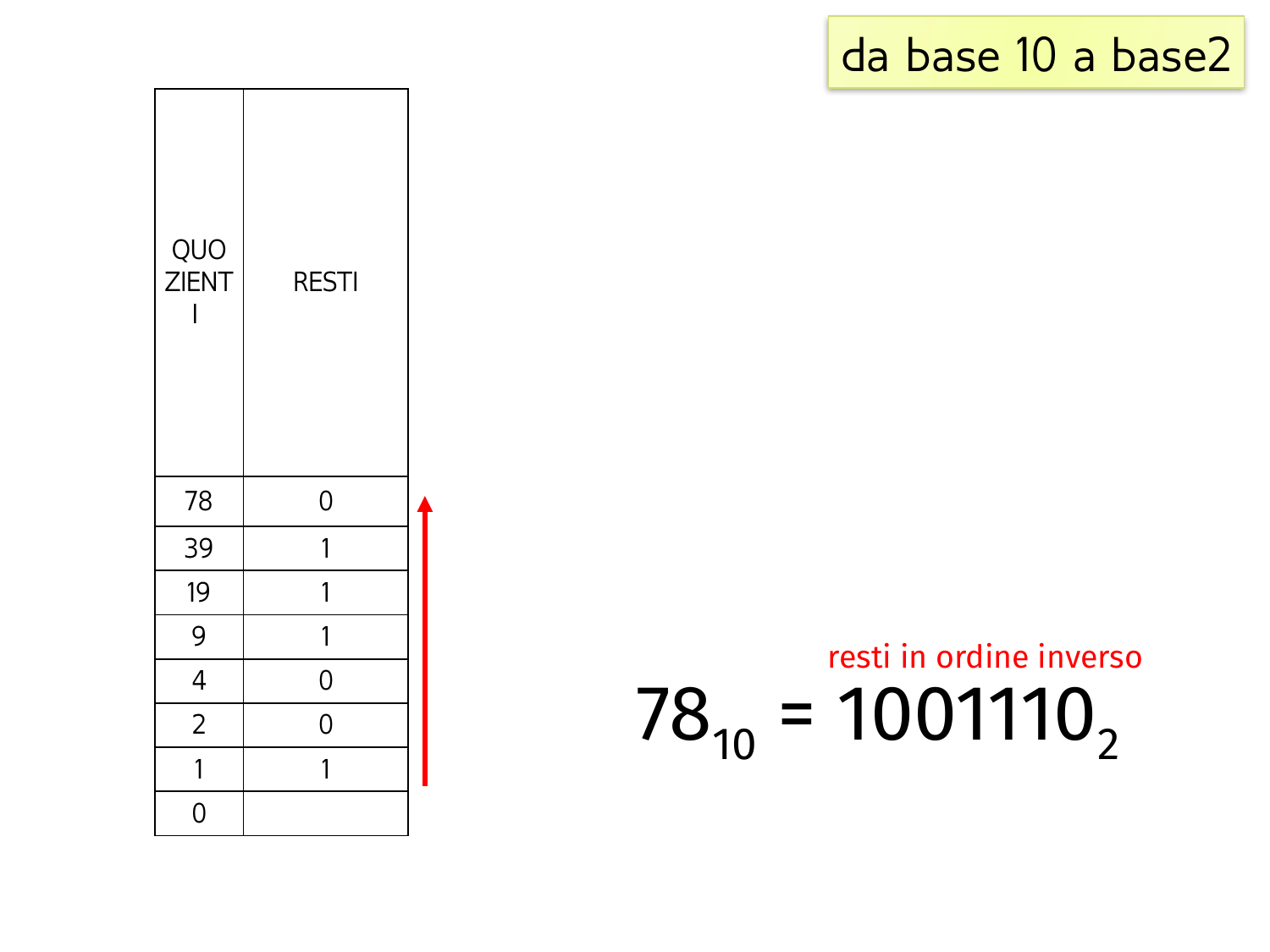

da base 10 a base2
| QUOZIENTI | RESTI |
| --- | --- |
| 78 | 0 |
| 39 | 1 |
| 19 | 1 |
| 9 | 1 |
| 4 | 0 |
| 2 | 0 |
| 1 | 1 |
| 0 |  |
resti in ordine inverso
7810 = 10011102